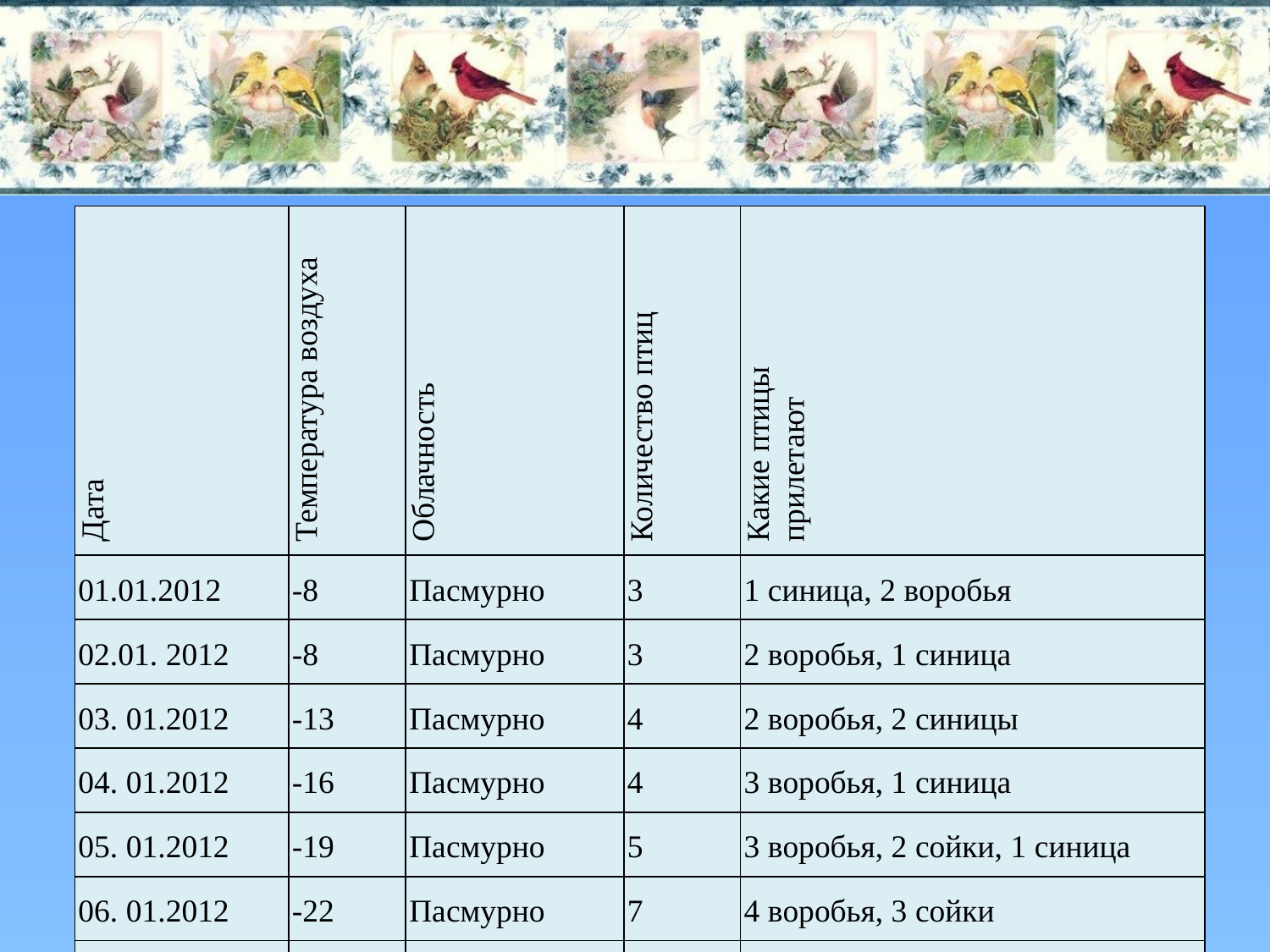

| Дата | Температура воздуха | Облачность | Количество птиц | Какие птицы прилетают |
| --- | --- | --- | --- | --- |
| 01.01.2012 | -8 | Пасмурно | 3 | 1 синица, 2 воробья |
| 02.01. 2012 | -8 | Пасмурно | 3 | 2 воробья, 1 синица |
| 03. 01.2012 | -13 | Пасмурно | 4 | 2 воробья, 2 синицы |
| 04. 01.2012 | -16 | Пасмурно | 4 | 3 воробья, 1 синица |
| 05. 01.2012 | -19 | Пасмурно | 5 | 3 воробья, 2 сойки, 1 синица |
| 06. 01.2012 | -22 | Пасмурно | 7 | 4 воробья, 3 сойки |
| 07. 01.2012 | -14 | Пасмурно | 4 | 2 воробья, 2 синицы |
| 08. 01.2012 | -10 | Облачно | 3 | 2 сойки, 2 воробья |